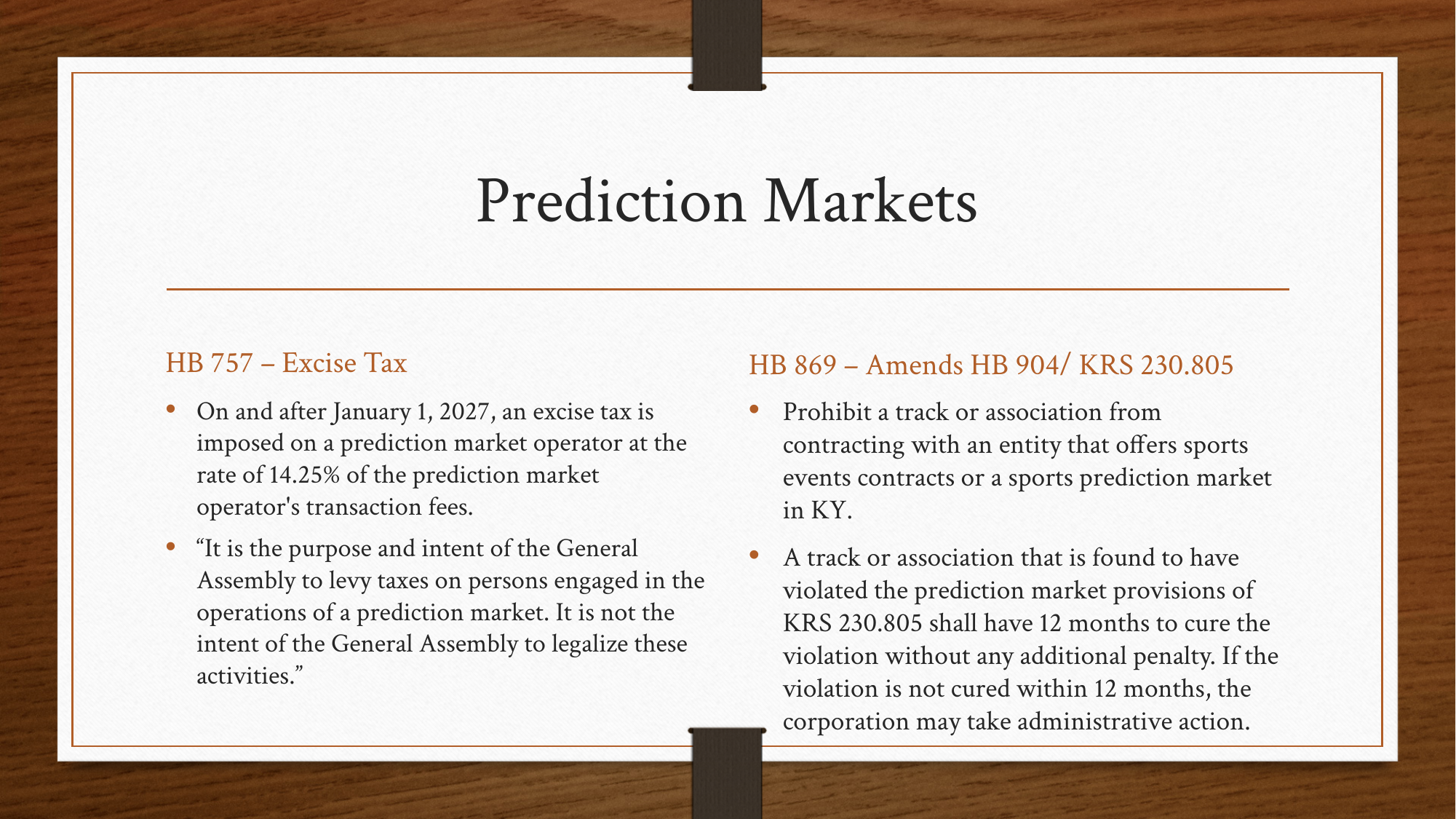

# Prediction Markets
HB 757 – Excise Tax
HB 869 – Amends HB 904/ KRS 230.805
On and after January 1, 2027, an excise tax is imposed on a prediction market operator at the rate of 14.25% of the prediction market operator's transaction fees.
“It is the purpose and intent of the General Assembly to levy taxes on persons engaged in the operations of a prediction market. It is not the intent of the General Assembly to legalize these activities.”

Prohibit a track or association from contracting with an entity that offers sports events contracts or a sports prediction market in KY.
A track or association that is found to have violated the prediction market provisions of KRS 230.805 shall have 12 months to cure the violation without any additional penalty. If the violation is not cured within 12 months, the corporation may take administrative action.